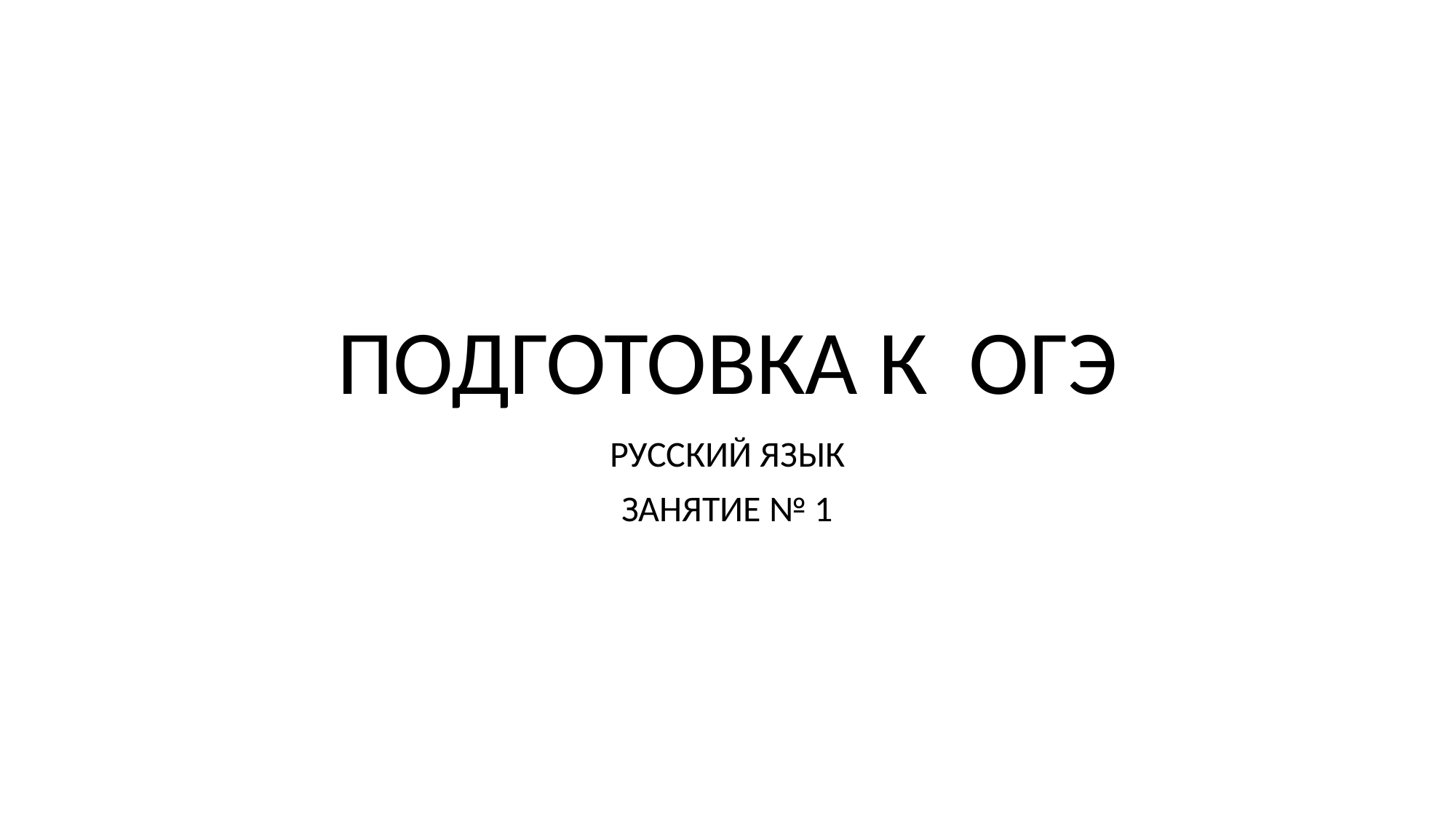

# ПОДГОТОВКА К  ОГЭ
РУССКИЙ ЯЗЫК
ЗАНЯТИЕ № 1